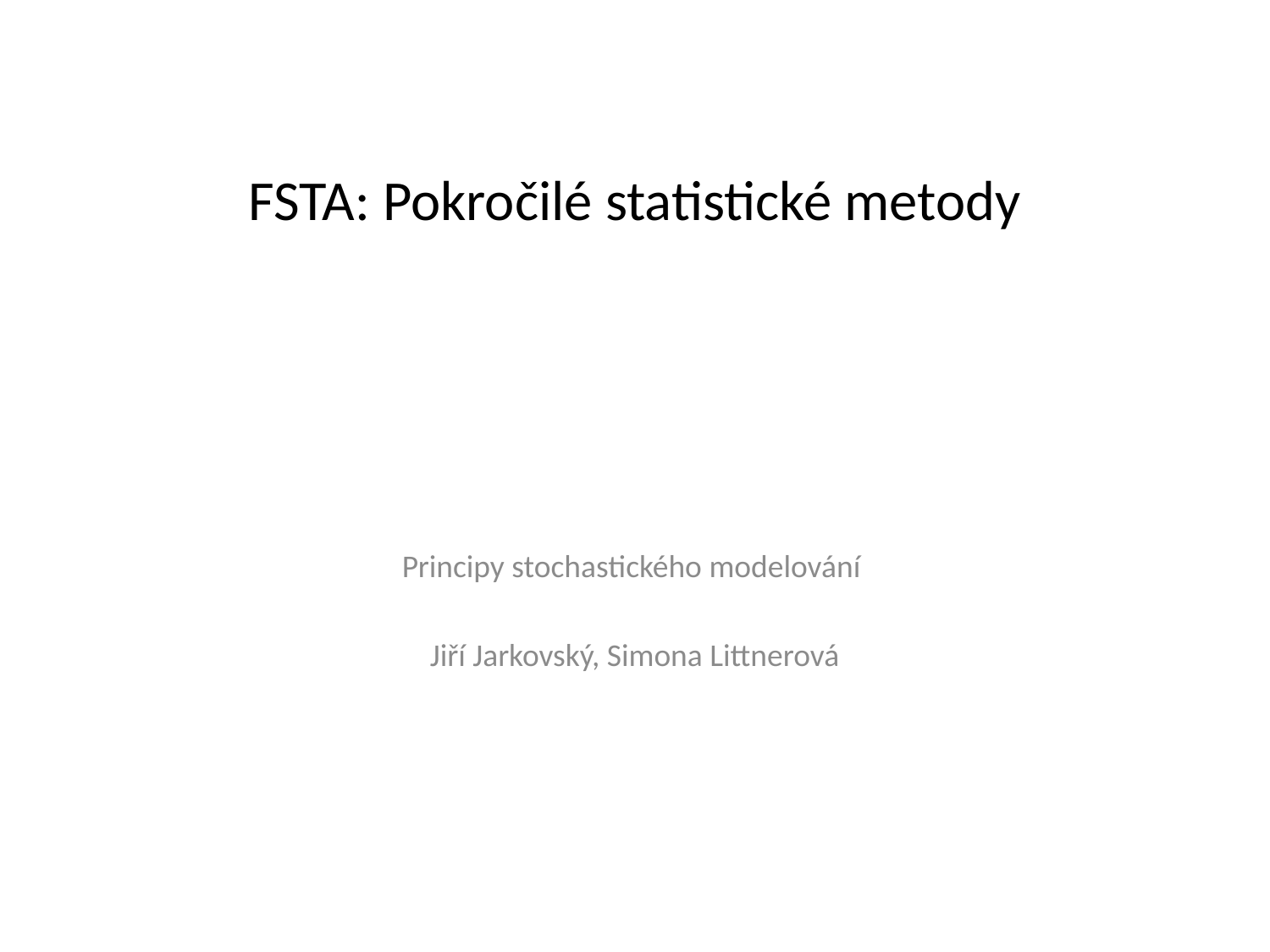

# FSTA: Pokročilé statistické metody
Principy stochastického modelování

Jiří Jarkovský, Simona Littnerová